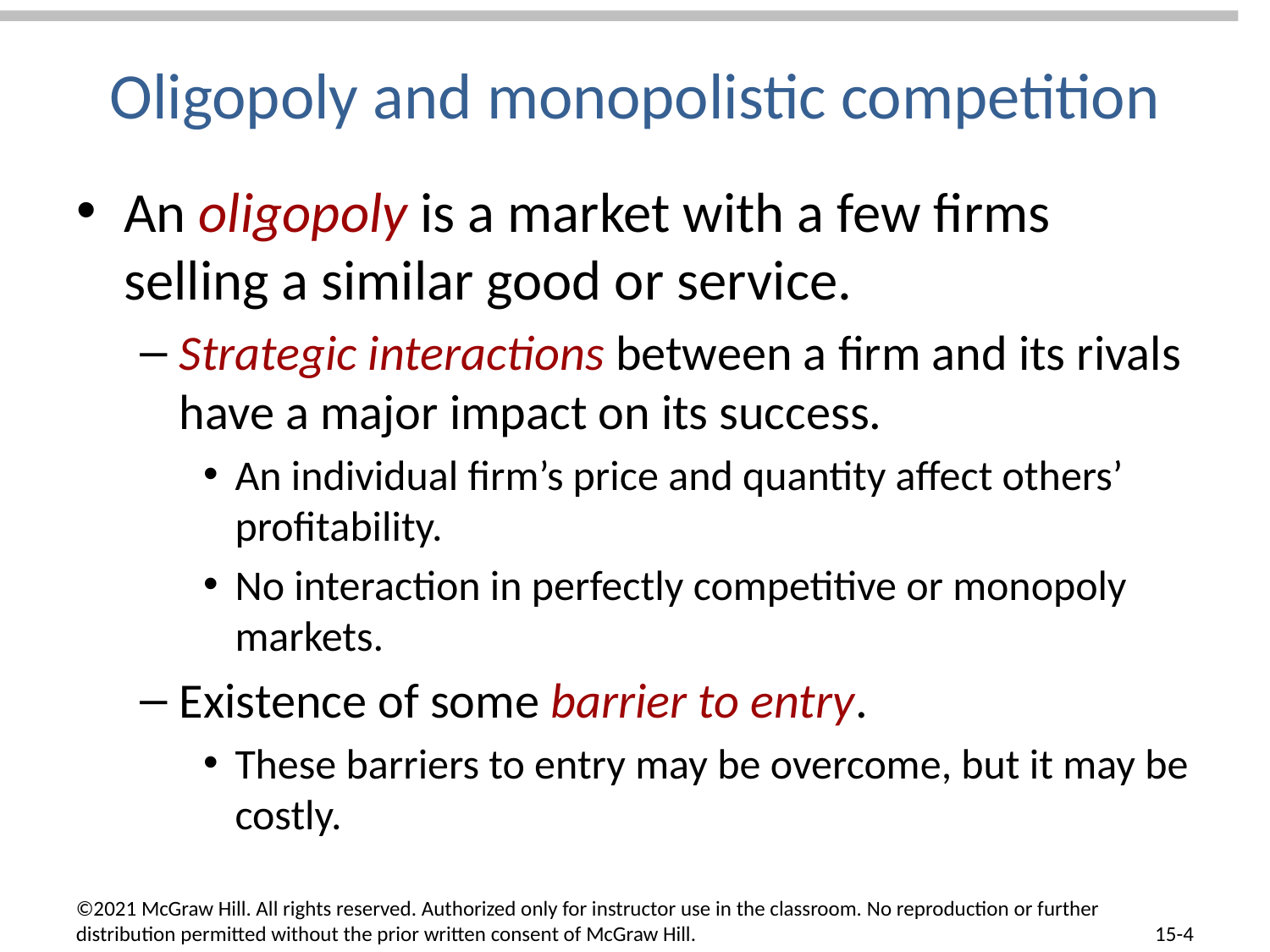

# Oligopoly and monopolistic competition
An oligopoly is a market with a few firms selling a similar good or service.
Strategic interactions between a firm and its rivals have a major impact on its success.
An individual firm’s price and quantity affect others’ profitability.
No interaction in perfectly competitive or monopoly markets.
Existence of some barrier to entry.
These barriers to entry may be overcome, but it may be costly.